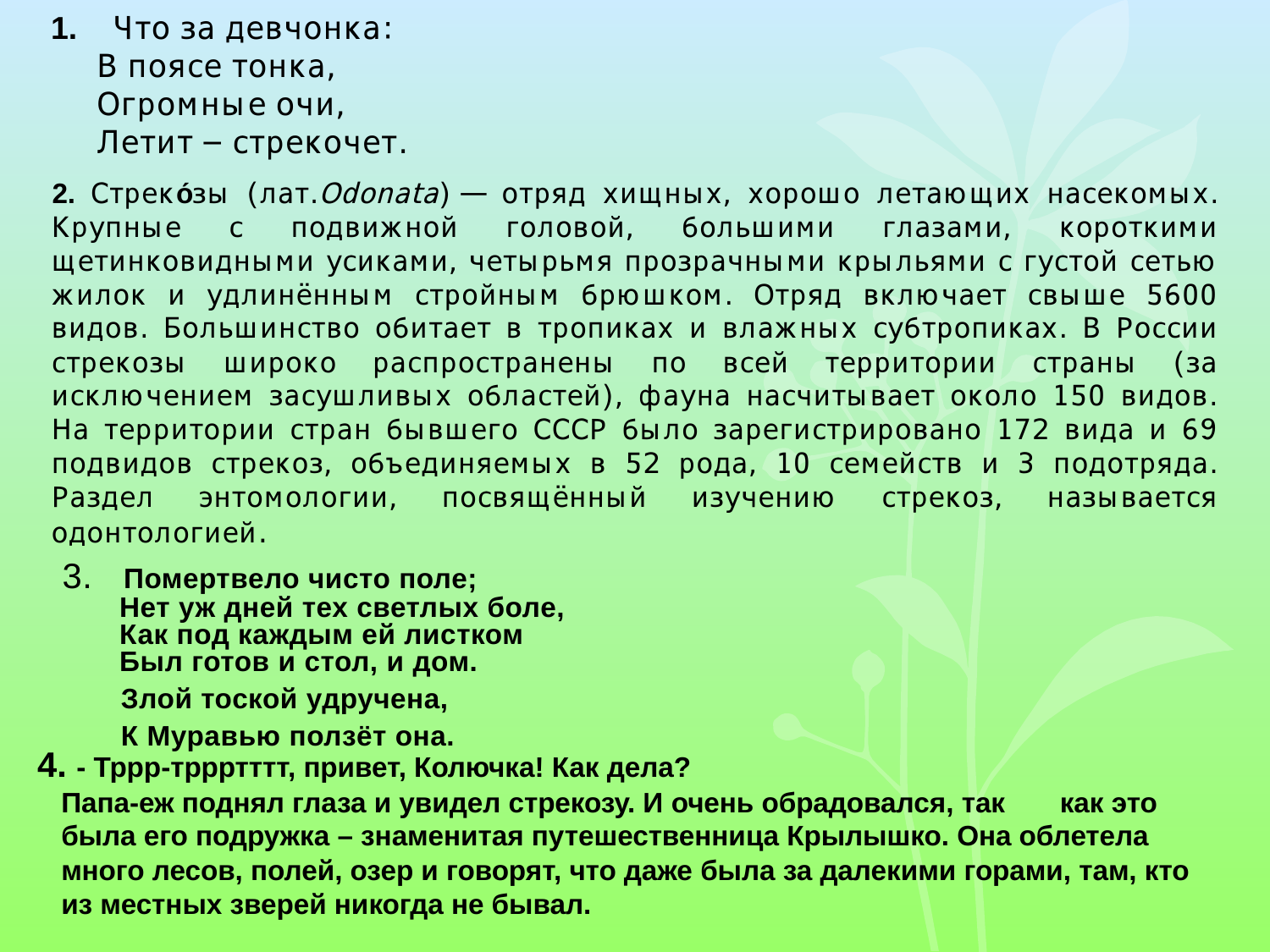

1.    Что за девчонка:
     В поясе тонка,
     Огромные очи,
     Летит – стрекочет.
2. Стреко́зы (лат.Odonata) — отряд хищных, хорошо летающих насекомых. Крупные с подвижной головой, большими глазами, короткими щетинковидными усиками, четырьмя прозрачными крыльями с густой сетью жилок и удлинённым стройным брюшком. Отряд включает свыше 5600 видов. Большинство обитает в тропиках и влажных субтропиках. В России стрекозы широко распространены по всей территории страны (за исключением засушливых областей), фауна насчитывает около 150 видов. На территории стран бывшего СССР было зарегистрировано 172 вида и 69 подвидов стрекоз, объединяемых в 52 рода, 10 семейств и 3 подотряда. Раздел энтомологии, посвящённый изучению стрекоз, называется одонтологией.
3.   Помертвело чисто поле;
    Нет уж дней тех светлых боле,
    Как под каждым ей листком
    Был готов и стол, и дом.
       Злой тоской удручена,
       К Муравью ползёт она.
4. - Тррр-тррртттт, привет, Колючка! Как дела?
Папа-еж поднял глаза и увидел стрекозу. И очень обрадовался, так       как это была его подружка – знаменитая путешественница Крылышко. Она облетела много лесов, полей, озер и говорят, что даже была за далекими горами, там, кто из местных зверей никогда не бывал.